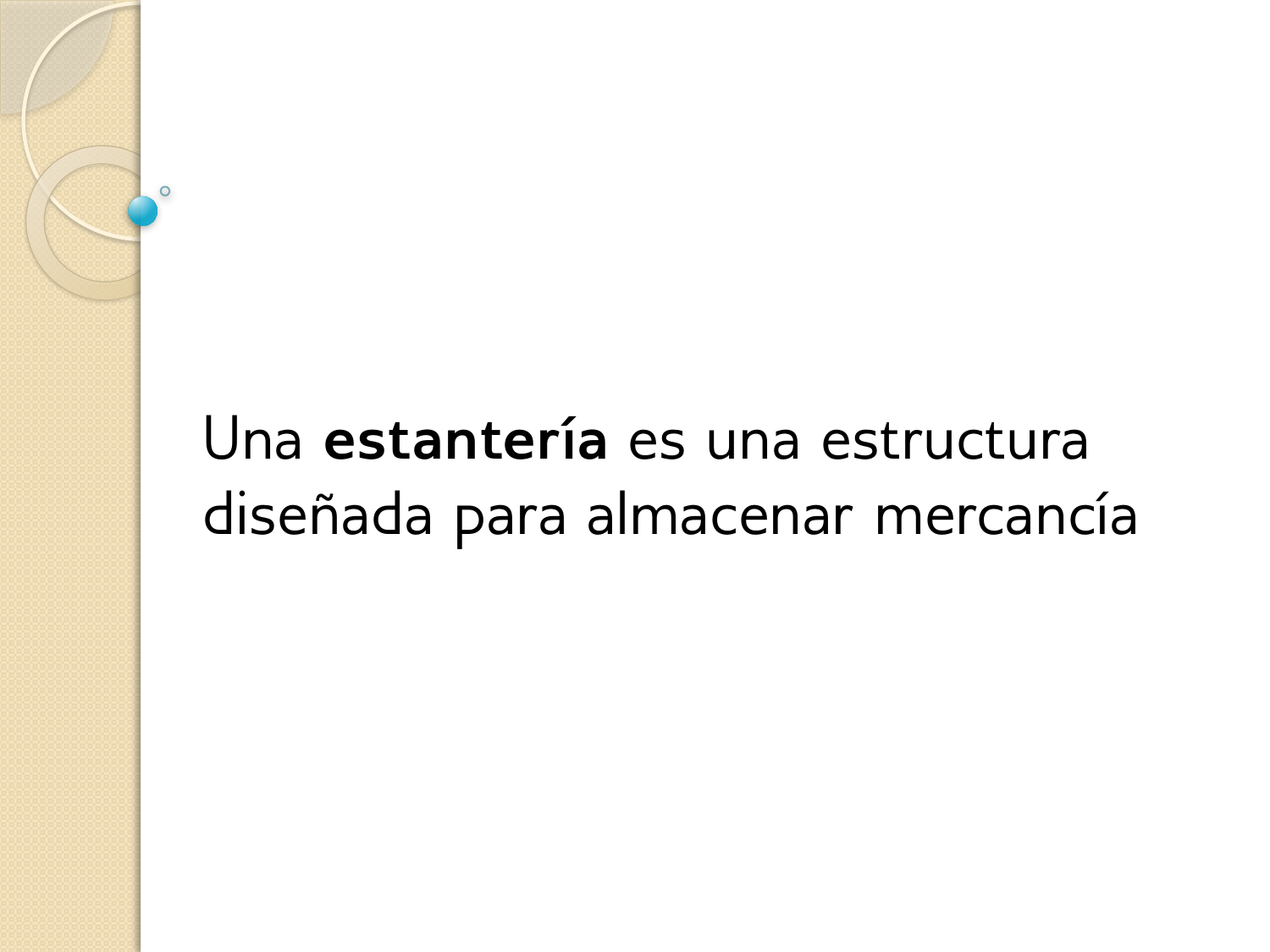

# Una estantería es una estructura diseñada para almacenar mercancía